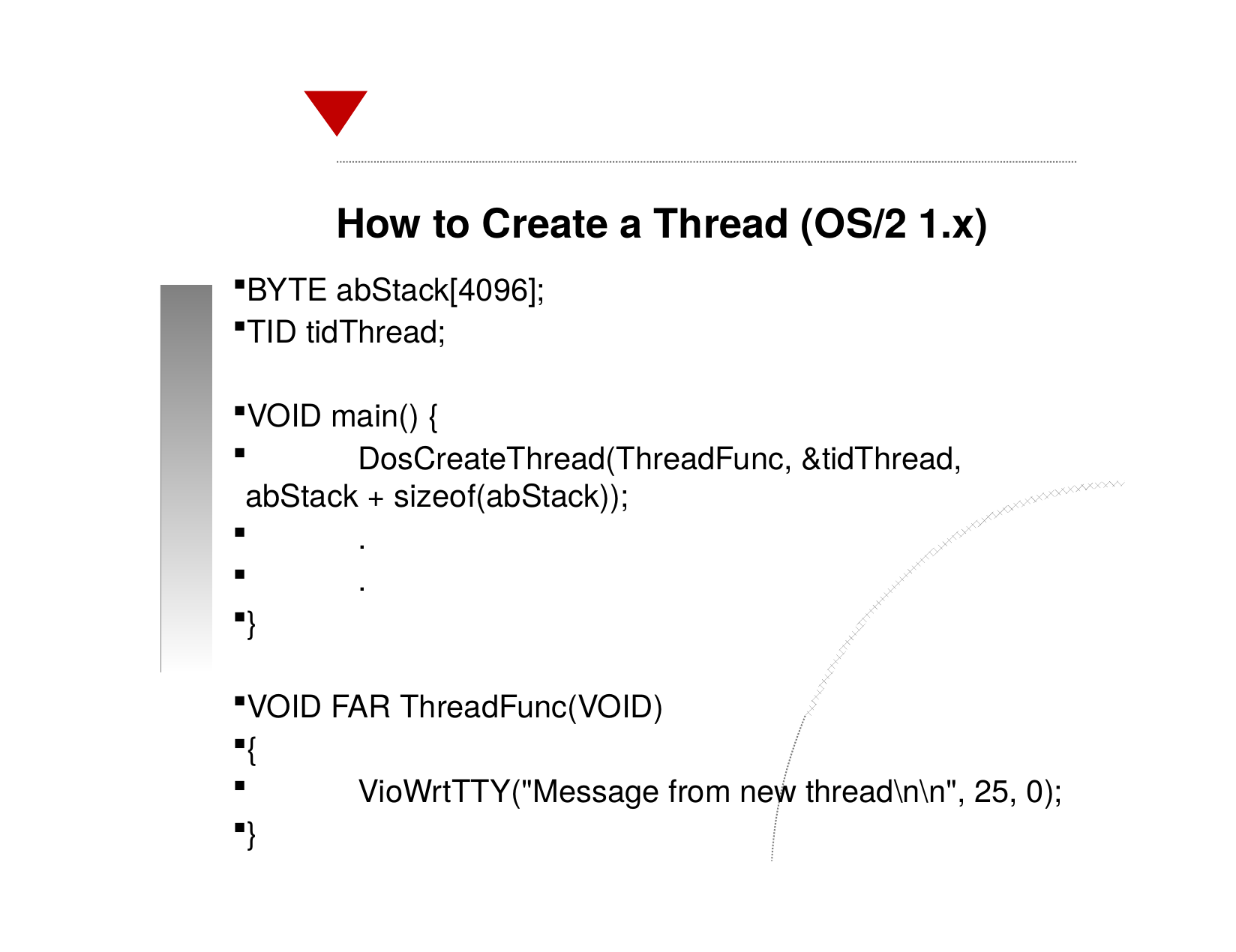

How to Create a Thread (OS/2 1.x)
BYTE abStack[4096];
TID tidThread;

VOID main() {
	DosCreateThread(ThreadFunc, &tidThread, abStack + sizeof(abStack));
	.
	.
}

VOID FAR ThreadFunc(VOID)
{
	VioWrtTTY("Message from new thread\n\n", 25, 0);
}